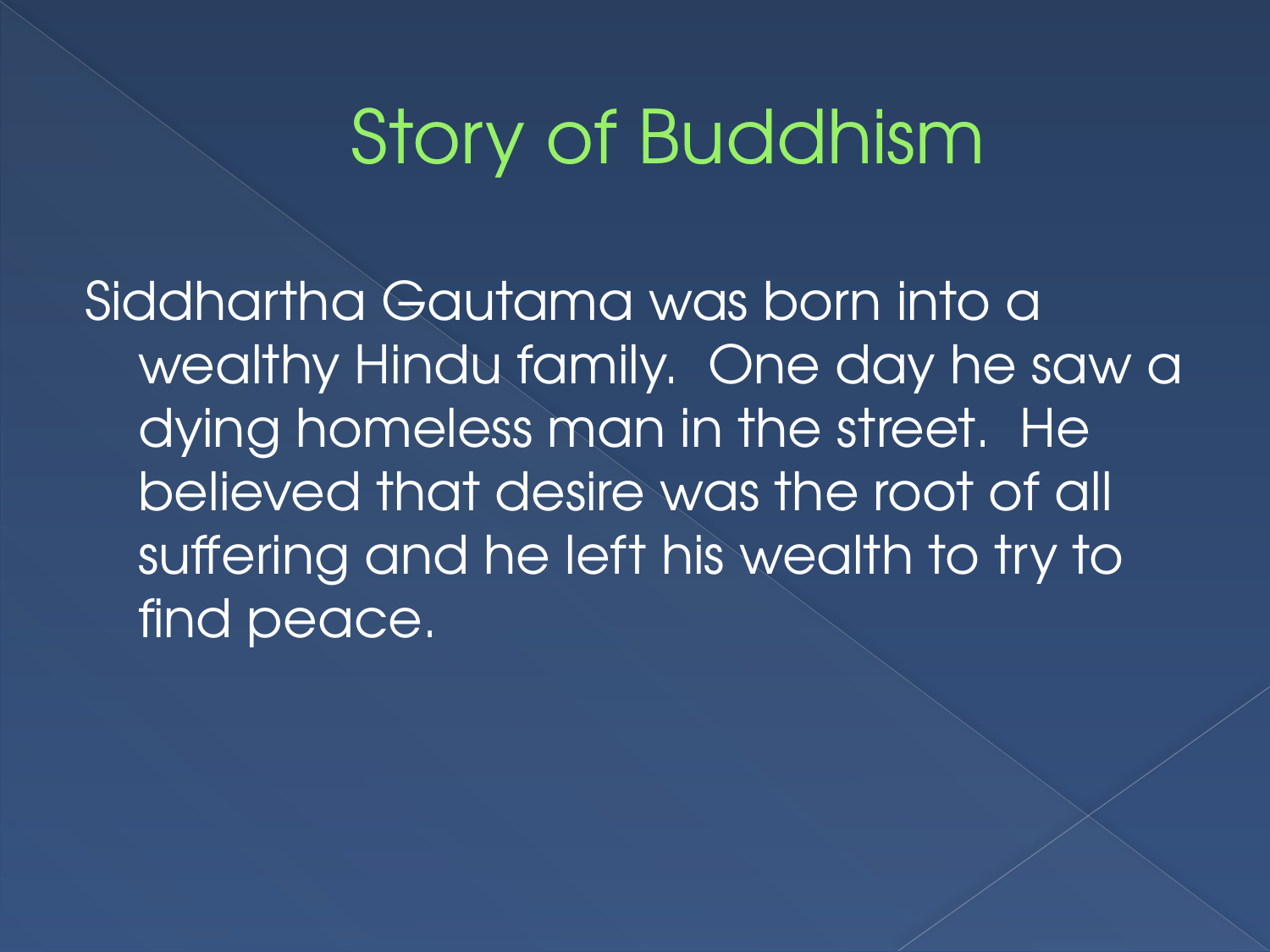

# Story of Buddhism
Siddhartha Gautama was born into a wealthy Hindu family.  One day he saw a dying homeless man in the street.  He believed that desire was the root of all suffering and he left his wealth to try to find peace.